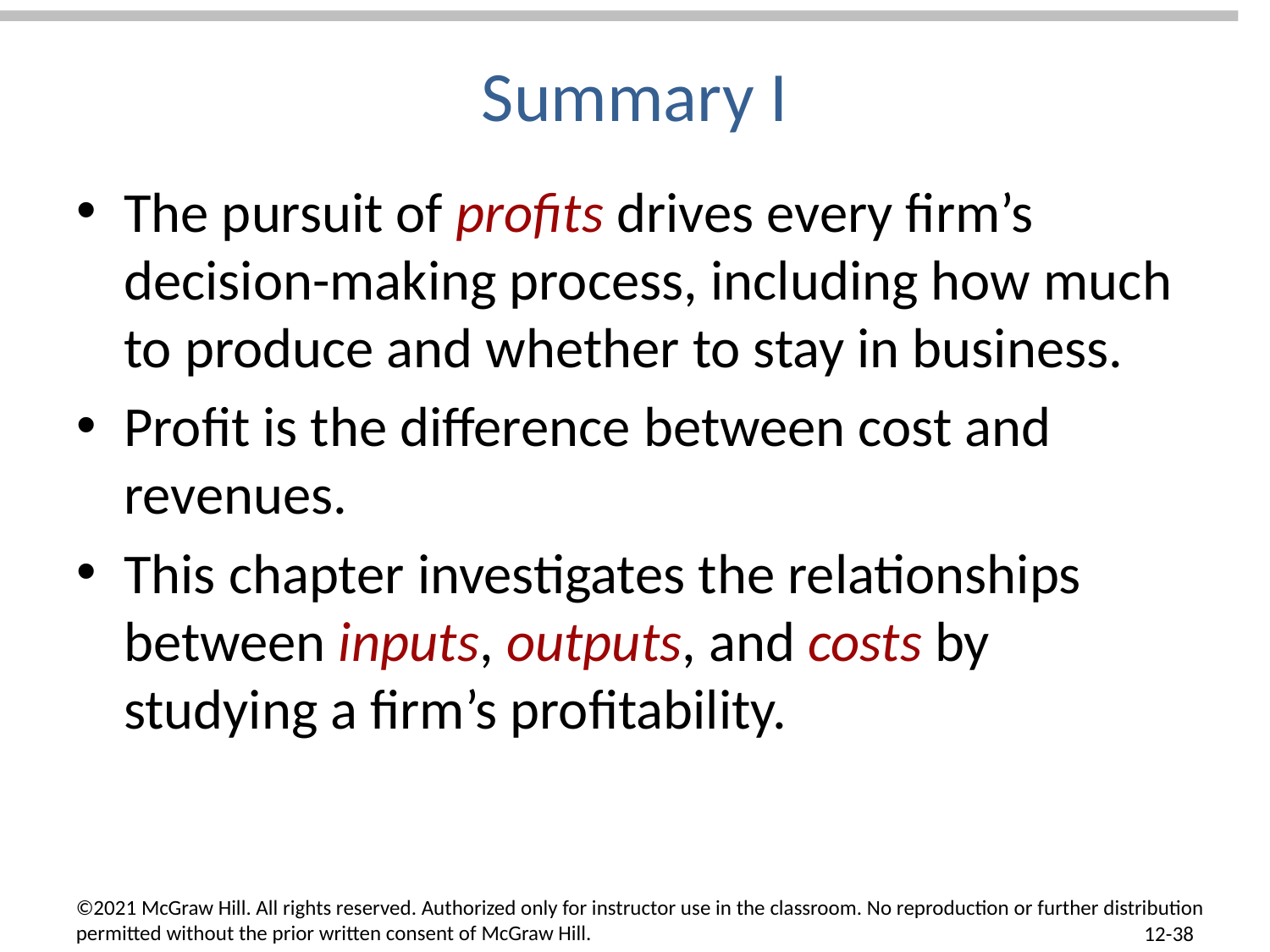

# Summary I
The pursuit of profits drives every firm’s decision-making process, including how much to produce and whether to stay in business.
Profit is the difference between cost and revenues.
This chapter investigates the relationships between inputs, outputs, and costs by studying a firm’s profitability.